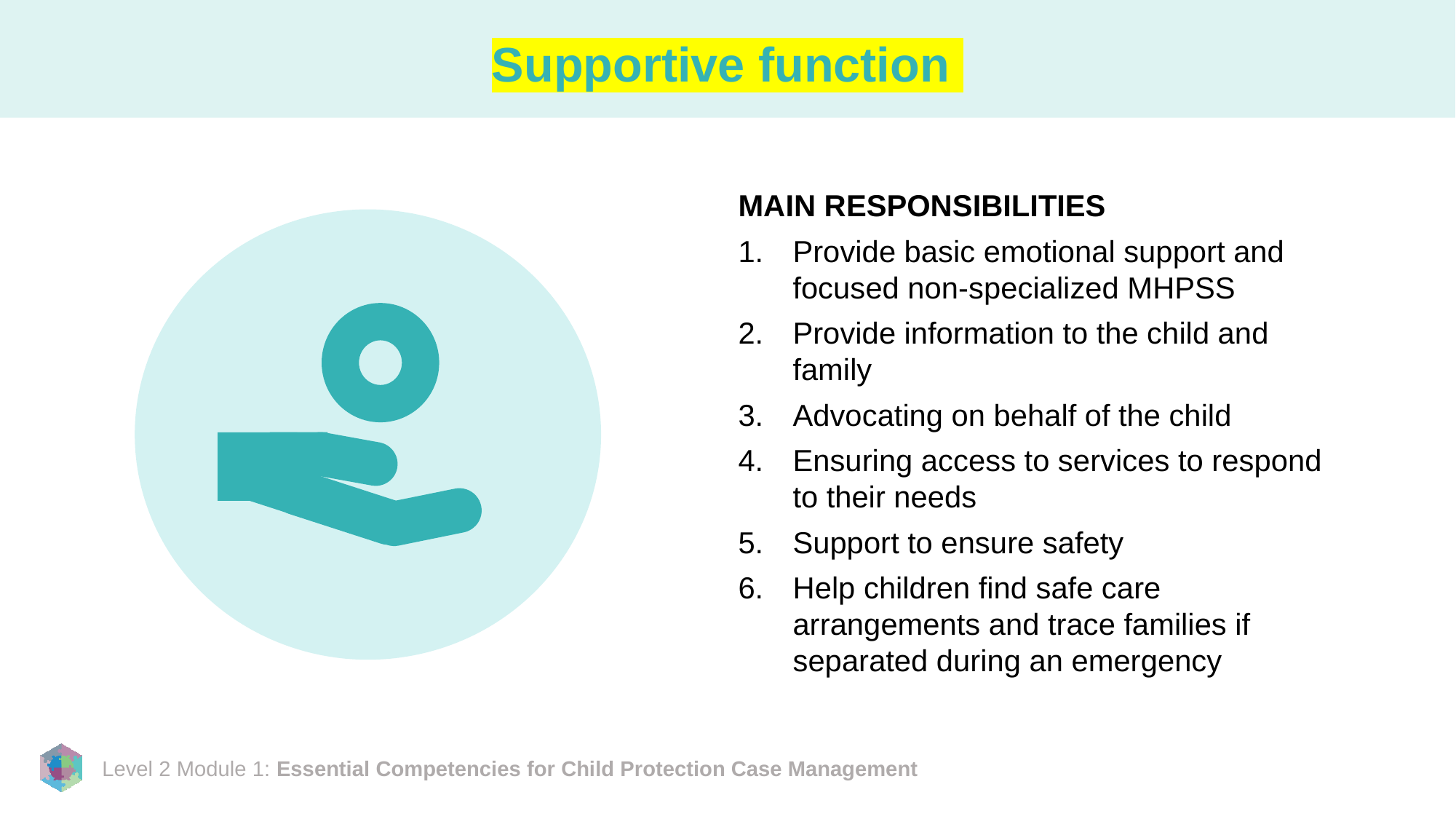

# Supportive function
MAIN RESPONSIBILITIES
Provide basic emotional support and focused non-specialized MHPSS​
Provide information to the child and family
Advocating on behalf of the child
Ensuring access to services to respond to their needs ​
Support to ensure safety
Help children find safe care arrangements and trace families if separated during an emergency​